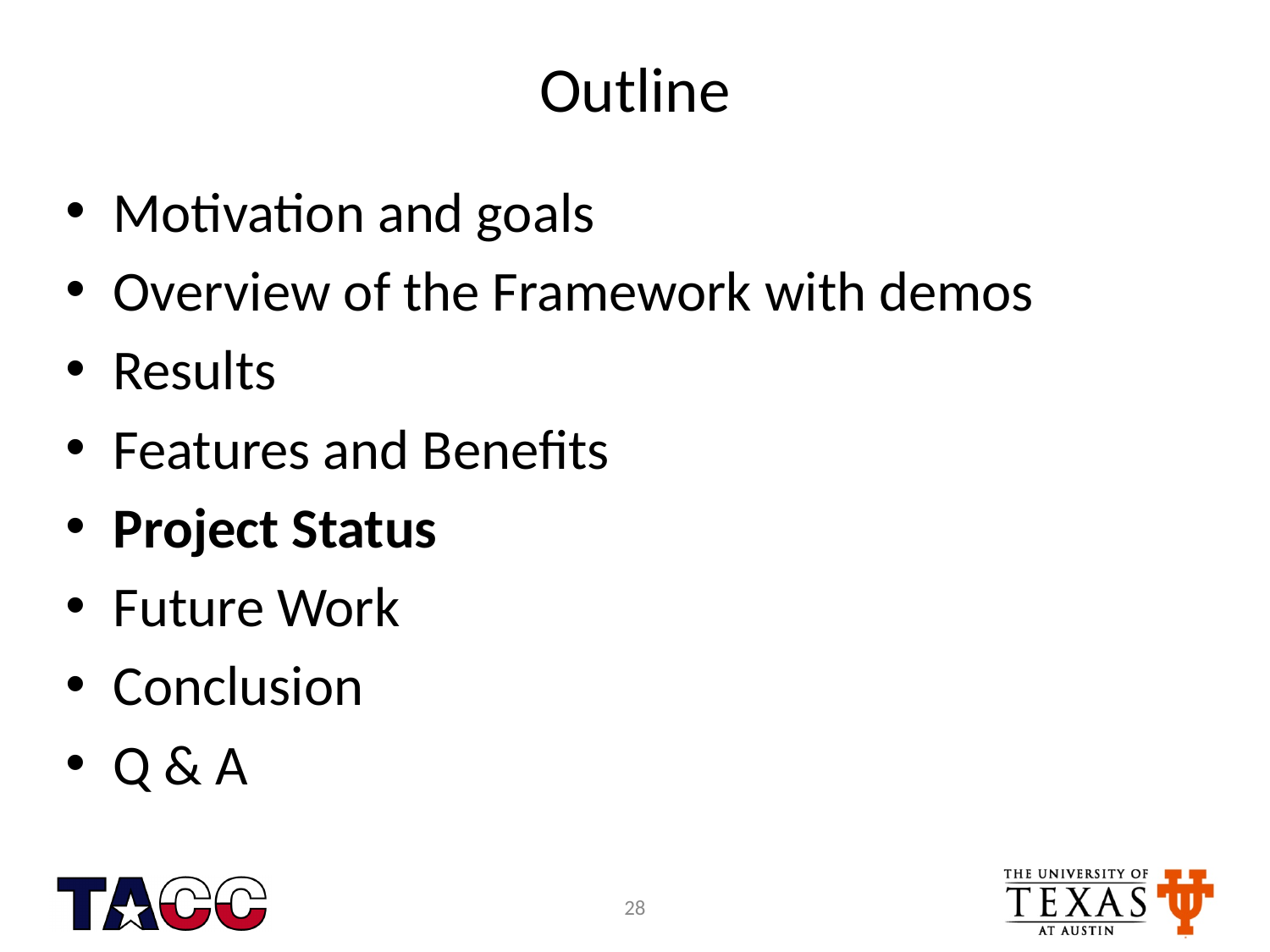

# Outline
Motivation and goals
Overview of the Framework with demos
Results
Features and Benefits
Project Status
Future Work
Conclusion
Q & A

28